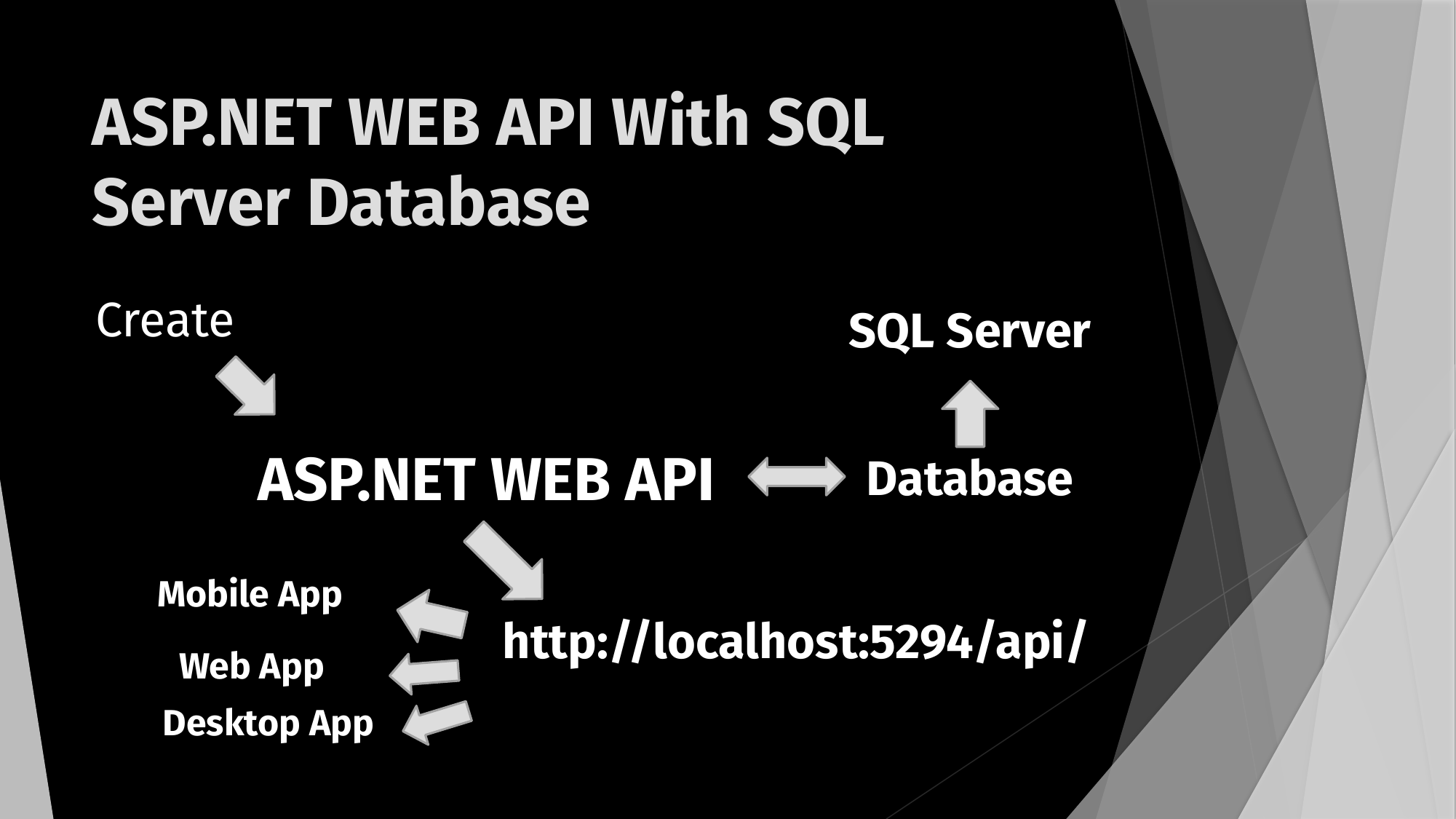

# ASP.NET WEB API With SQL Server Database
Create
SQL Server

ASP.NET WEB API
Database

Mobile App

http://localhost:5294/api/
Web App

Desktop App